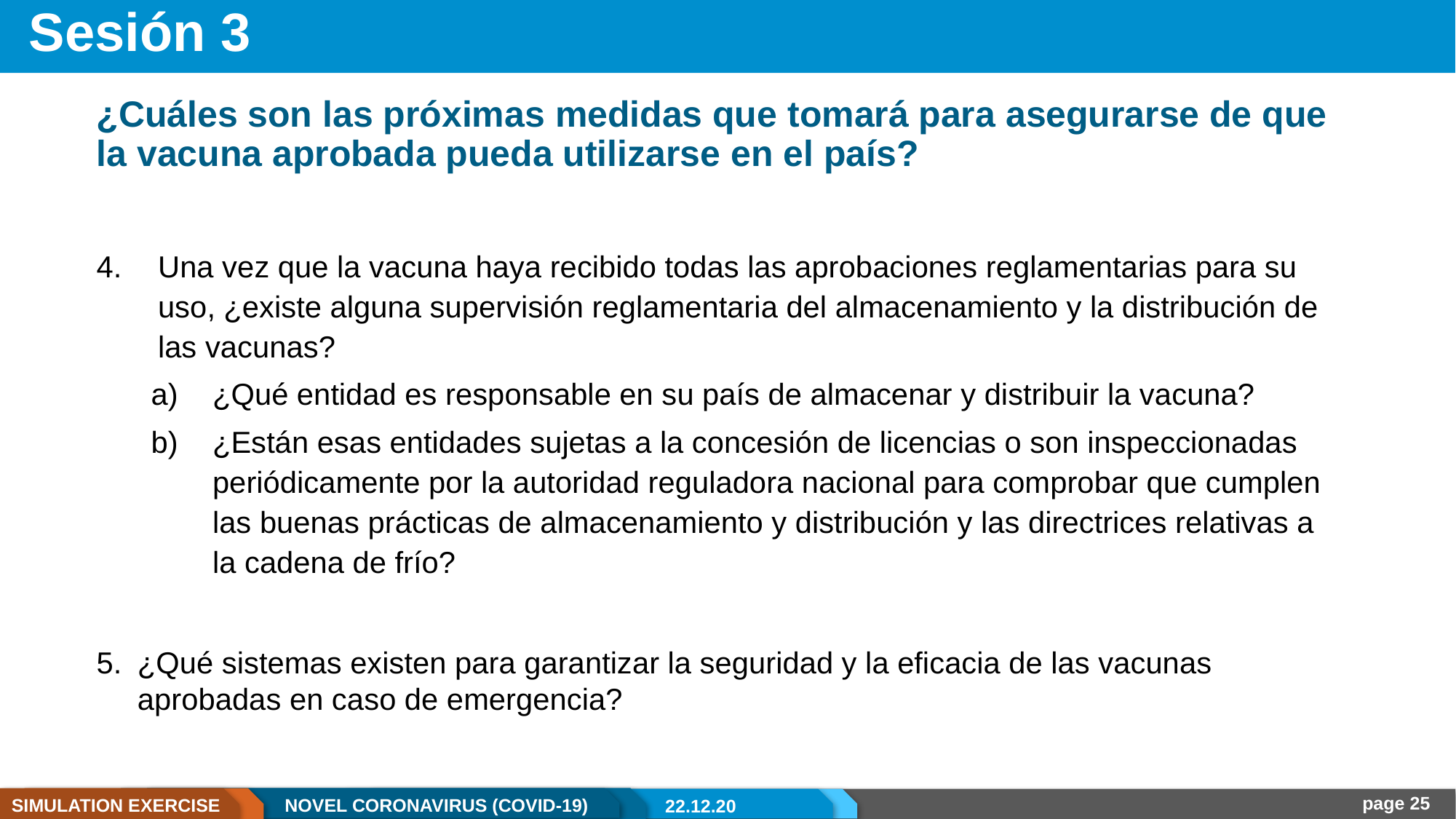

# Sesión 3
¿Cuáles son las próximas medidas que tomará para asegurarse de que la vacuna aprobada pueda utilizarse en el país?

Una vez que la vacuna haya recibido todas las aprobaciones reglamentarias para su uso, ¿existe alguna supervisión reglamentaria del almacenamiento y la distribución de las vacunas?
¿Qué entidad es responsable en su país de almacenar y distribuir la vacuna?
¿Están esas entidades sujetas a la concesión de licencias o son inspeccionadas periódicamente por la autoridad reguladora nacional para comprobar que cumplen las buenas prácticas de almacenamiento y distribución y las directrices relativas a la cadena de frío?

¿Qué sistemas existen para garantizar la seguridad y la eficacia de las vacunas aprobadas en caso de emergencia?
22.12.20